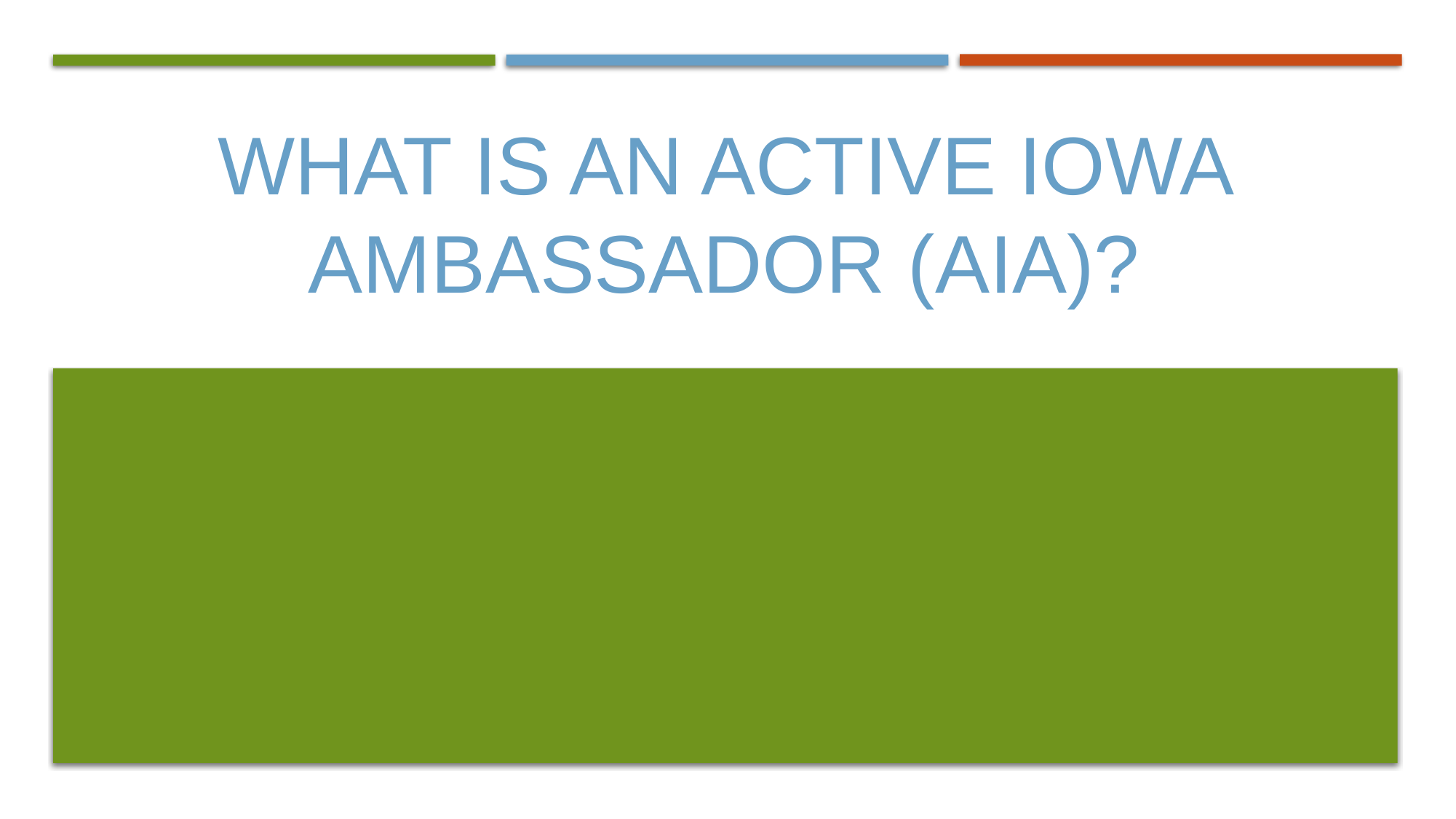

# What is an Active Iowa ambassador (AIA)?